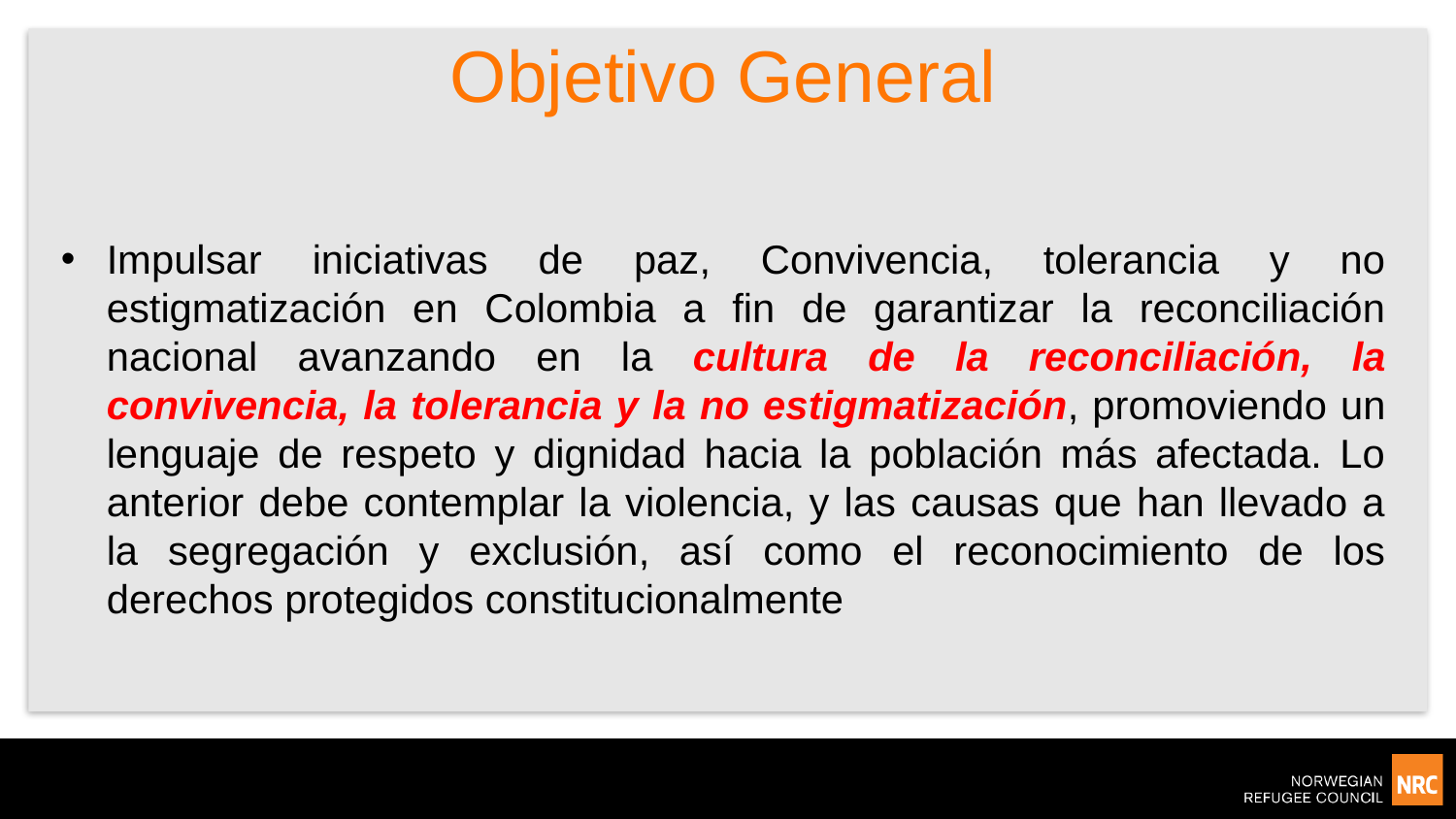

# Objetivo General
Impulsar iniciativas de paz, Convivencia, tolerancia y no estigmatización en Colombia a fin de garantizar la reconciliación nacional avanzando en la cultura de la reconciliación, la convivencia, la tolerancia y la no estigmatización, promoviendo un lenguaje de respeto y dignidad hacia la población más afectada. Lo anterior debe contemplar la violencia, y las causas que han llevado a la segregación y exclusión, así como el reconocimiento de los derechos protegidos constitucionalmente